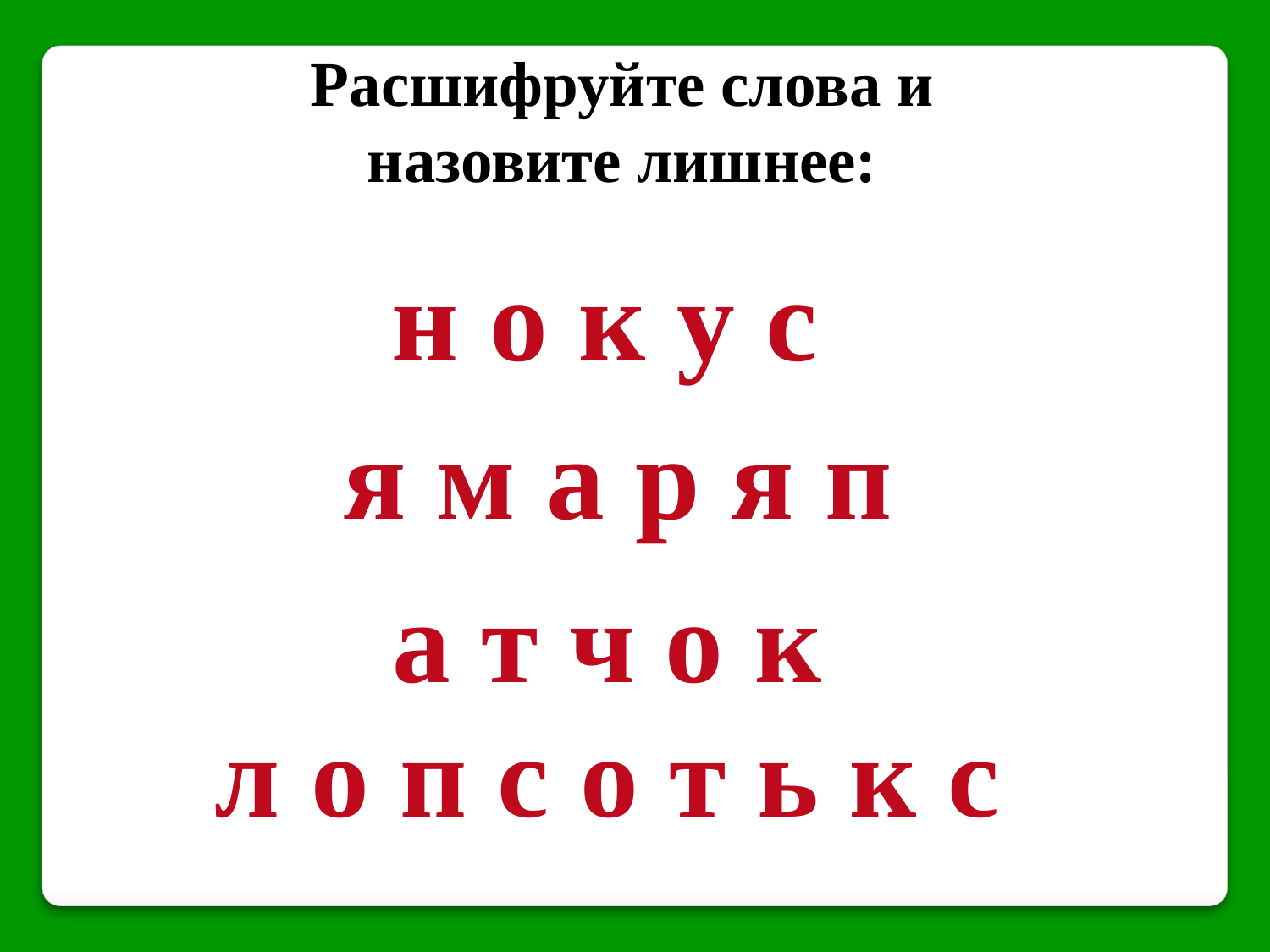

Расшифруйте слова и назовите лишнее:
н о к у с
я м а р я п
а т ч о к
л о п с о т ь к с